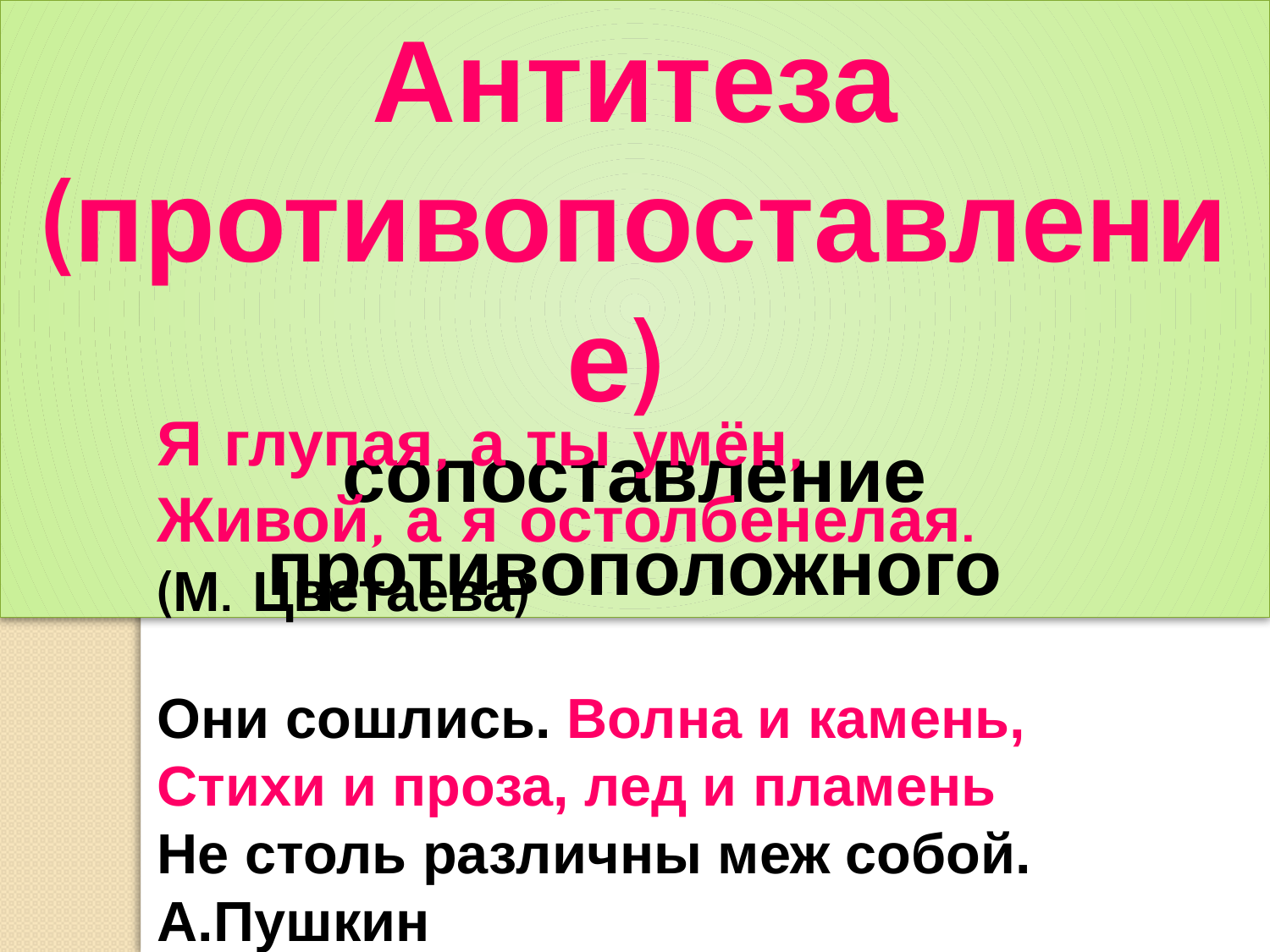

Антитеза (противопоставление)
сопоставление противоположного
Я глупая, а ты умён,
Живой, а я остолбенелая.
(М. Цветаева)
Они сошлись. Волна и камень,
Стихи и проза, лед и пламень
Не столь различны меж собой.
А.Пушкин